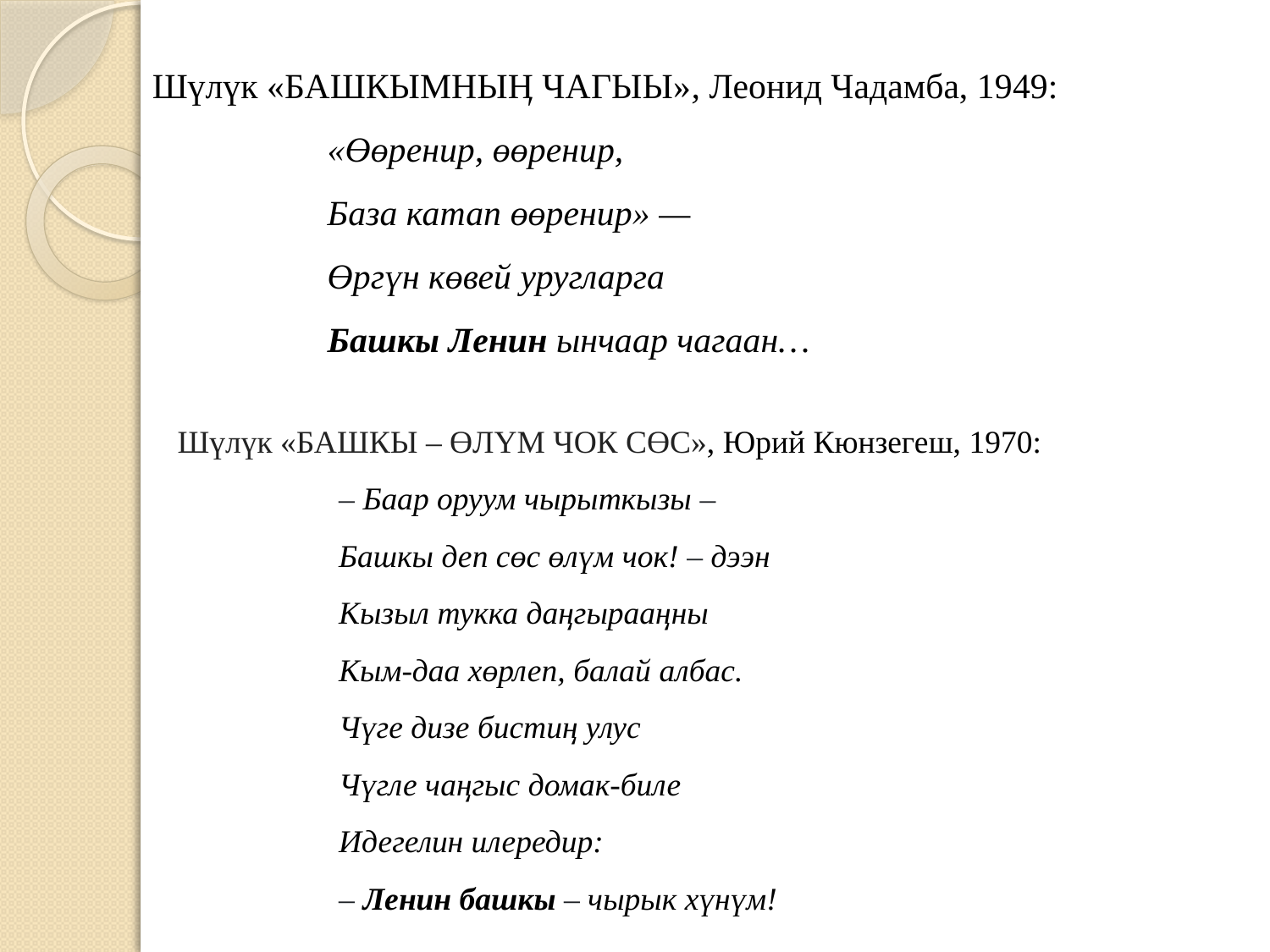

Шүлүк «БАШКЫМНЫӉ ЧАГЫЫ», Леонид Чадамба, 1949:
«Өөренир, өөренир,
База катап өөренир» —
Өргүн көвей уругларга
Башкы Ленин ынчаар чагаан…
Шүлүк «БАШКЫ – ӨЛҮМ ЧОК СӨС», Юрий Кюнзегеш, 1970:
– Баар оруум чырыткызы –
Башкы деп сөс өлүм чок! – дээн
Кызыл тукка даӊгырааӊны
Кым-даа хөрлеп, балай албас.
Чүге дизе бистиӊ улус
Чүгле чаӊгыс домак-биле
Идегелин илередир:
– Ленин башкы – чырык хүнүм!